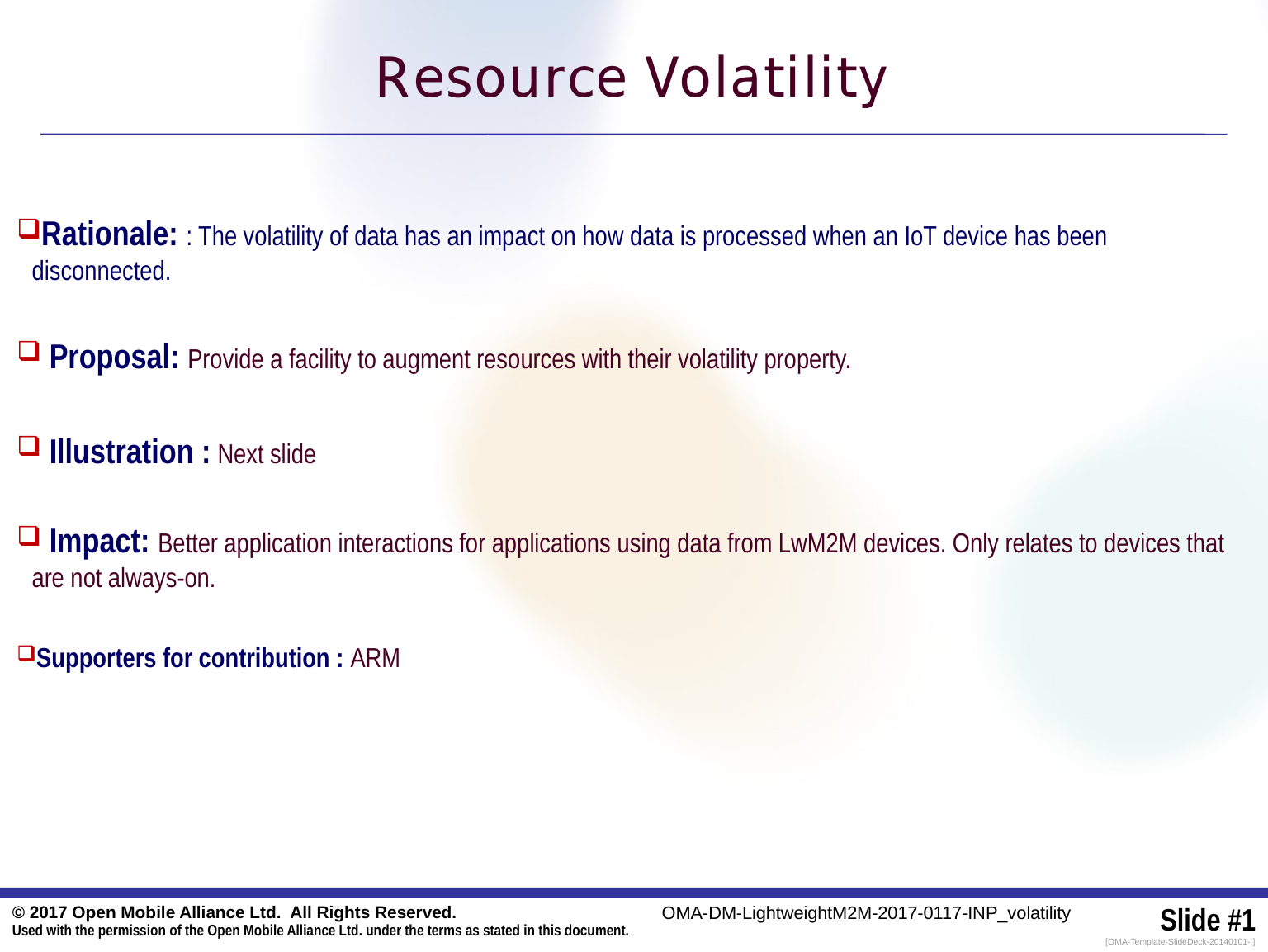

Resource Volatility

Rationale: : The volatility of data has an impact on how data is processed when an IoT device has been disconnected.

 Proposal: Provide a facility to augment resources with their volatility property.

 Illustration : Next slide

 Impact: Better application interactions for applications using data from LwM2M devices. Only relates to devices that are not always-on.

Supporters for contribution : ARM